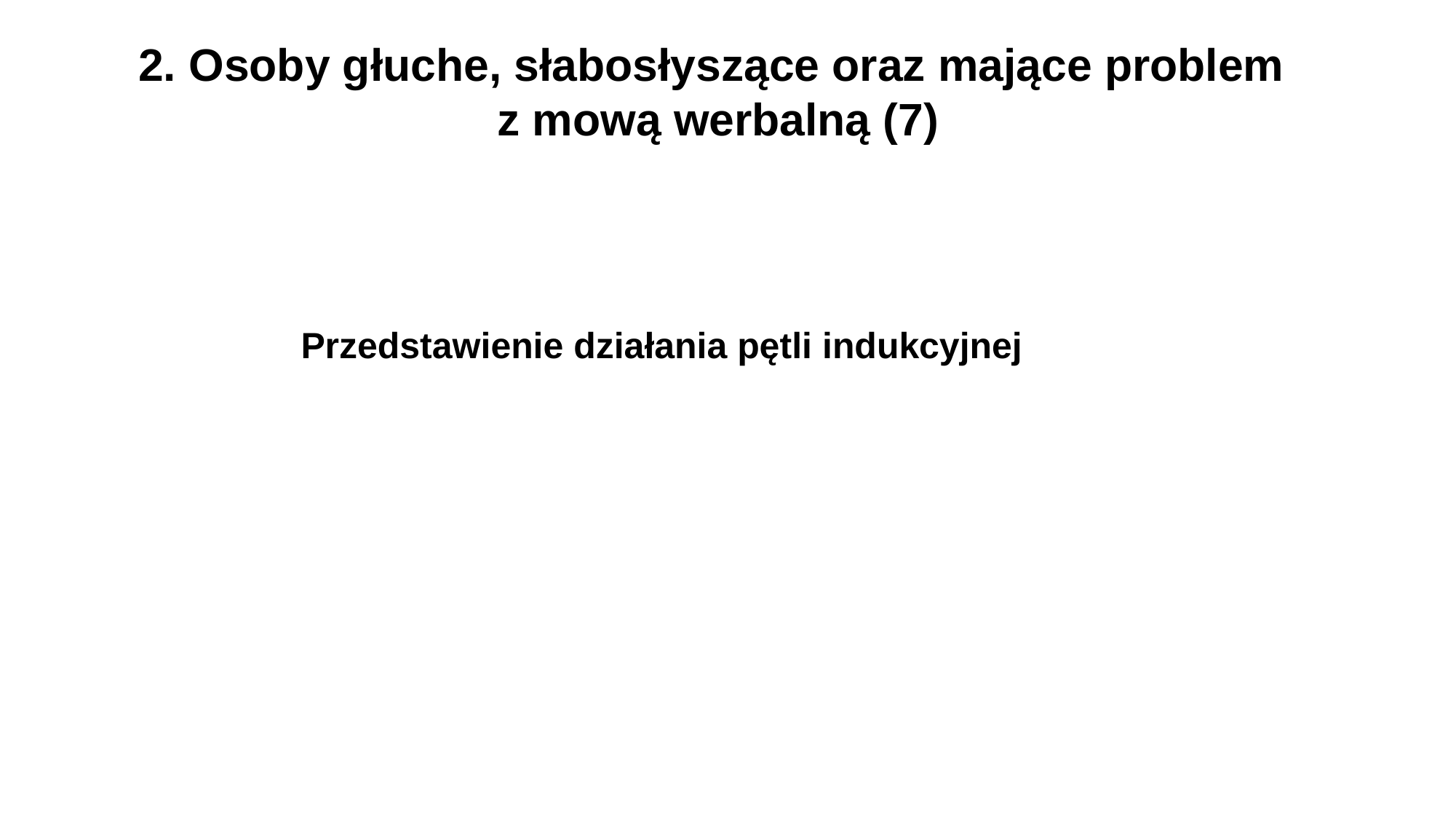

2. Osoby głuche, słabosłyszące oraz mające problem
z mową werbalną (7)
Przedstawienie działania pętli indukcyjnej